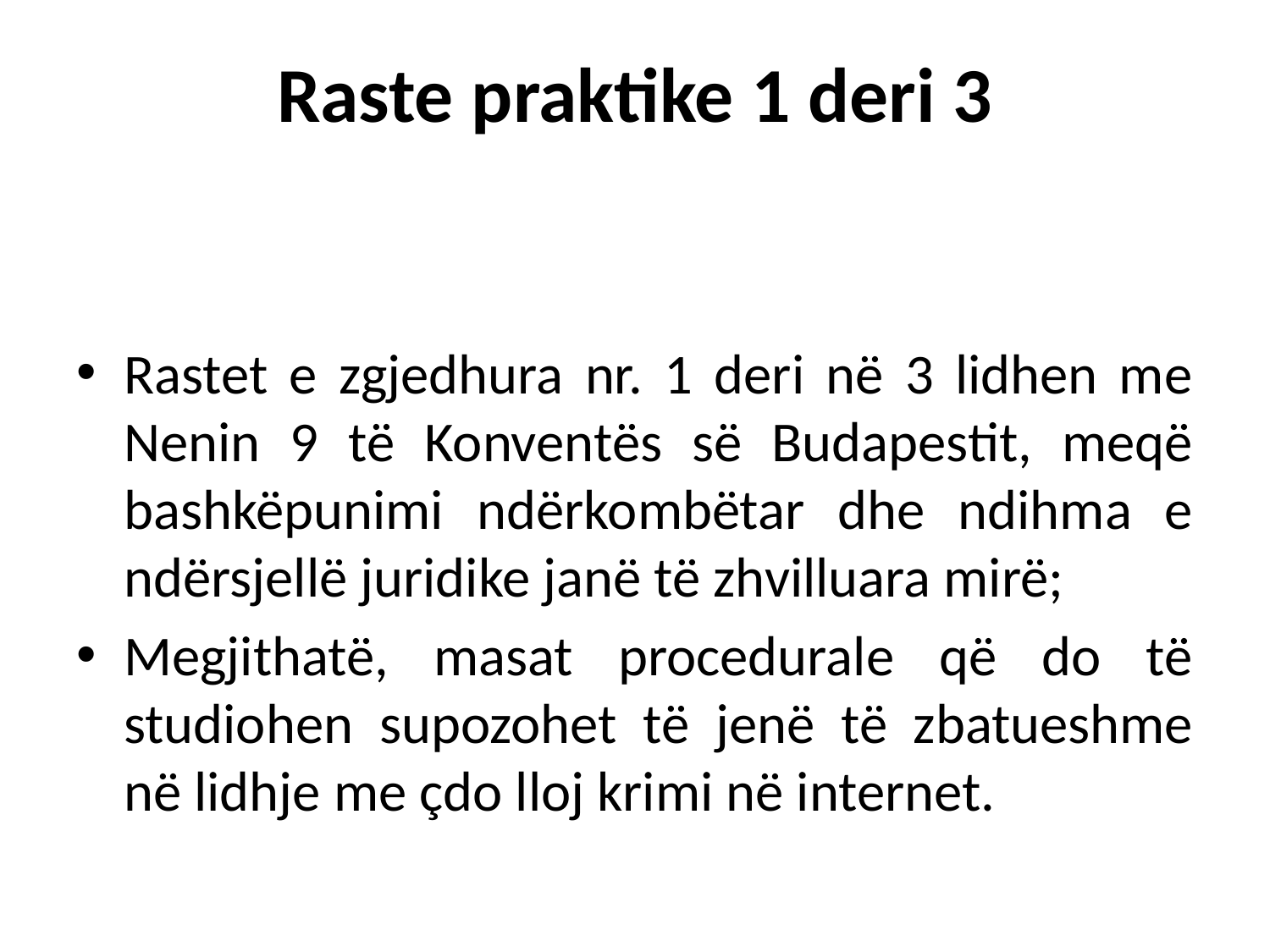

# Raste praktike 1 deri 3
Rastet e zgjedhura nr. 1 deri në 3 lidhen me Nenin 9 të Konventës së Budapestit, meqë bashkëpunimi ndërkombëtar dhe ndihma e ndërsjellë juridike janë të zhvilluara mirë;
Megjithatë, masat procedurale që do të studiohen supozohet të jenë të zbatueshme në lidhje me çdo lloj krimi në internet.